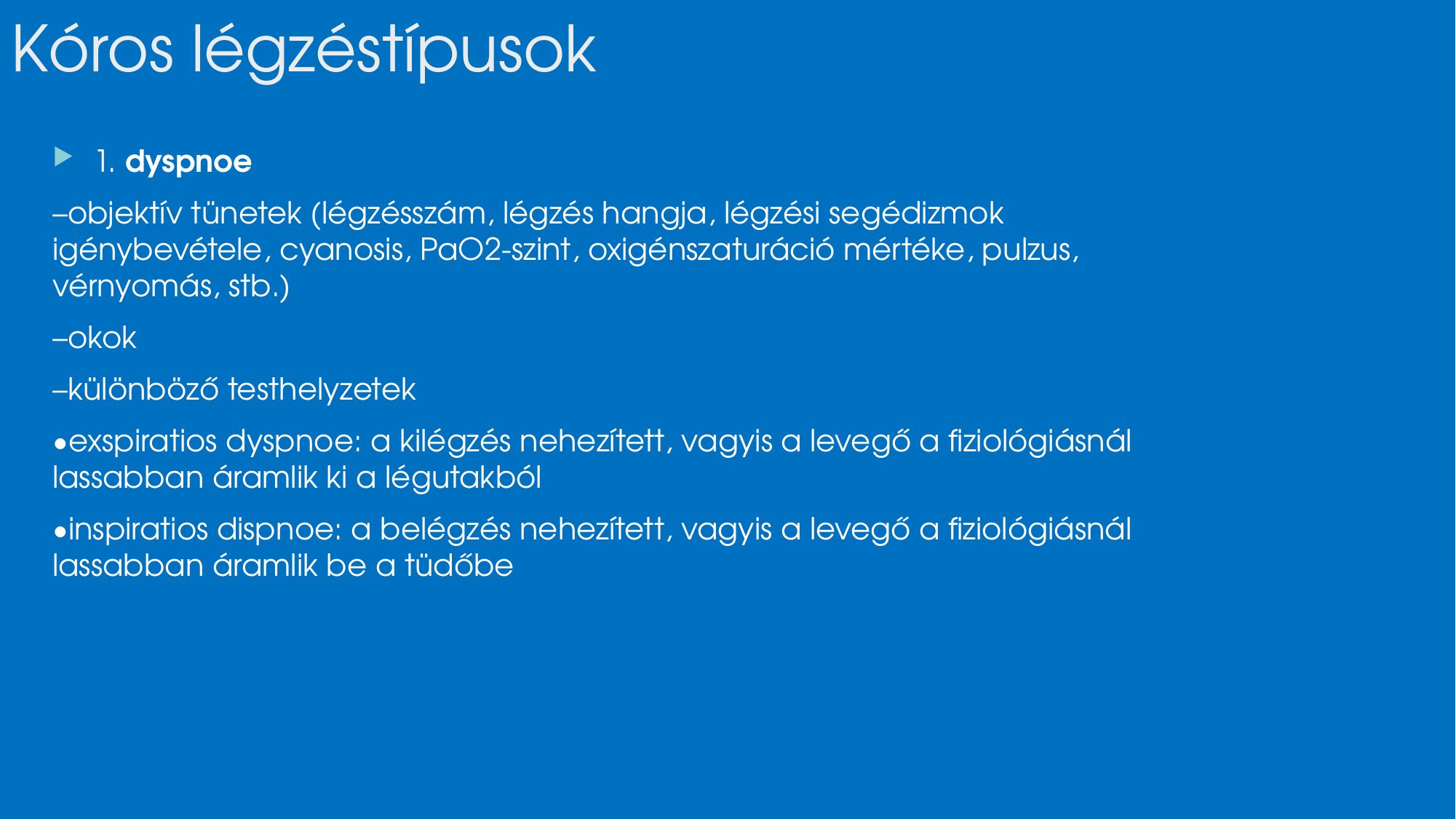

# Kóros légzéstípusok
1. dyspnoe
–objektív tünetek (légzésszám, légzés hangja, légzési segédizmok igénybevétele, cyanosis, PaO2-szint, oxigénszaturáció mértéke, pulzus, vérnyomás, stb.)
–okok
–különböző testhelyzetek
•exspiratios dyspnoe: a kilégzés nehezített, vagyis a levegő a fiziológiásnál lassabban áramlik ki a légutakból
•inspiratios dispnoe: a belégzés nehezített, vagyis a levegő a fiziológiásnál lassabban áramlik be a tüdőbe